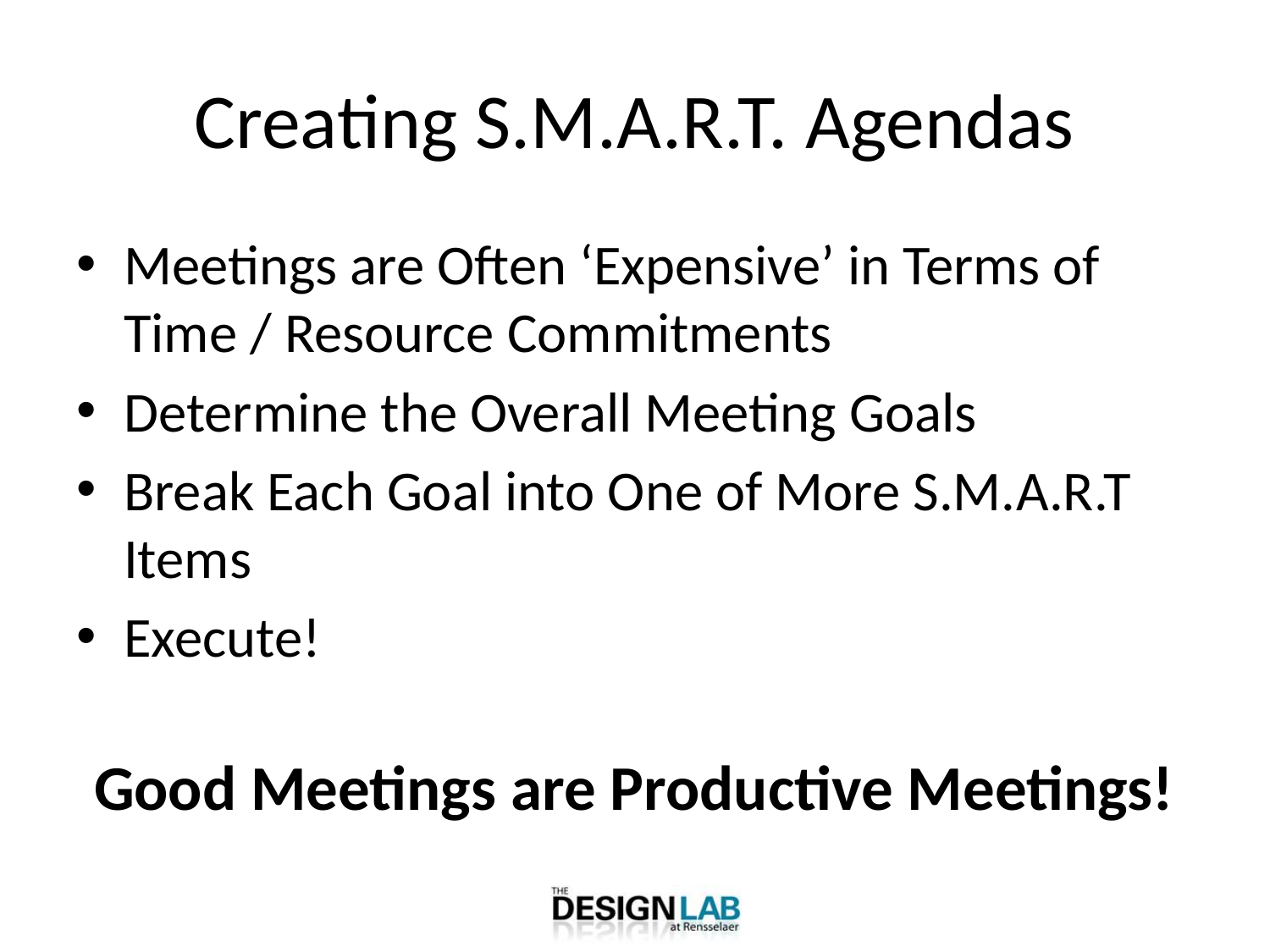

# Creating S.M.A.R.T. Agendas
Meetings are Often ‘Expensive’ in Terms of Time / Resource Commitments
Determine the Overall Meeting Goals
Break Each Goal into One of More S.M.A.R.T Items
Execute!
Good Meetings are Productive Meetings!